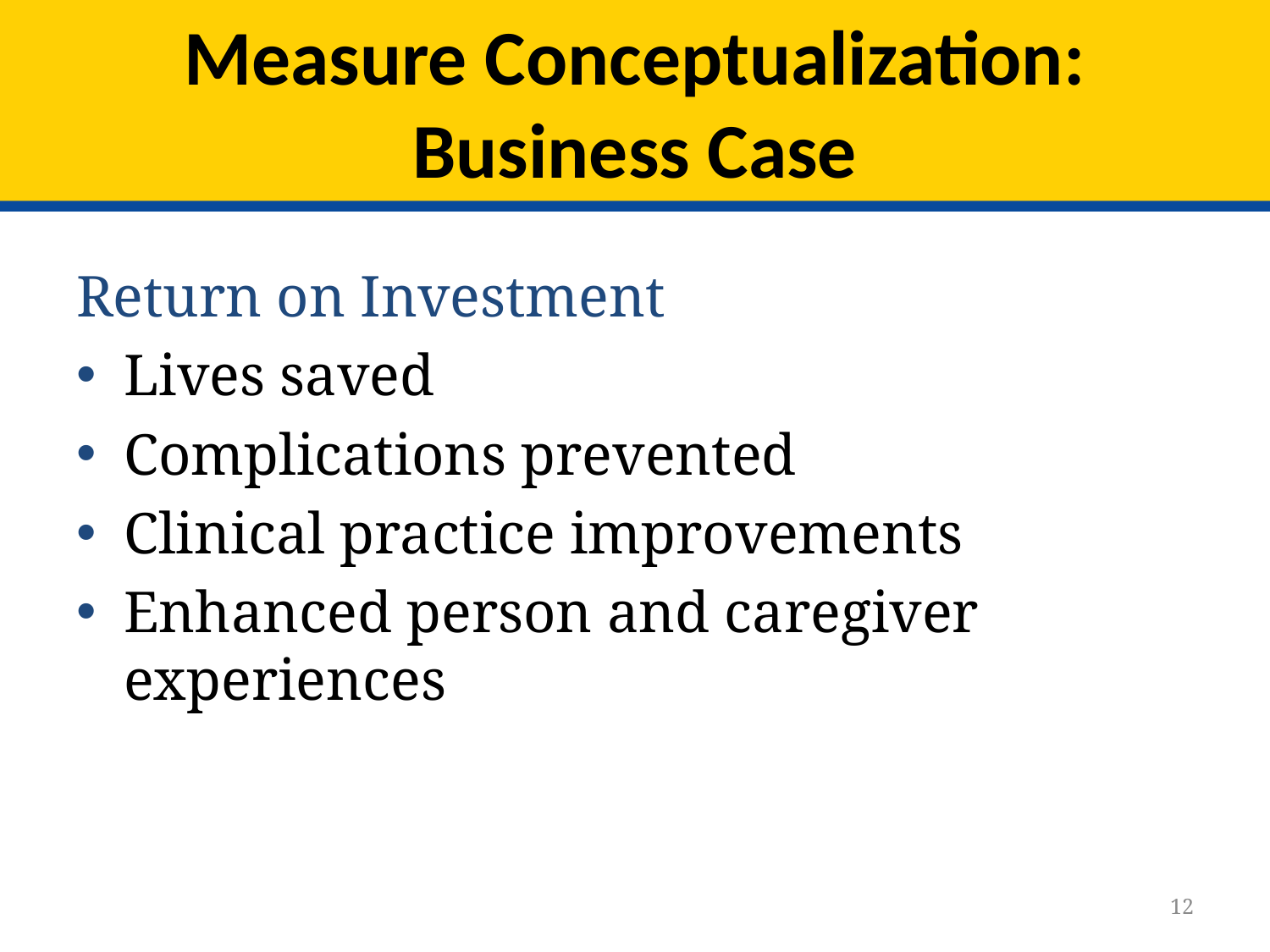

# Measure Conceptualization: Business Case
Return on Investment
Lives saved
Complications prevented
Clinical practice improvements
Enhanced person and caregiver experiences

12